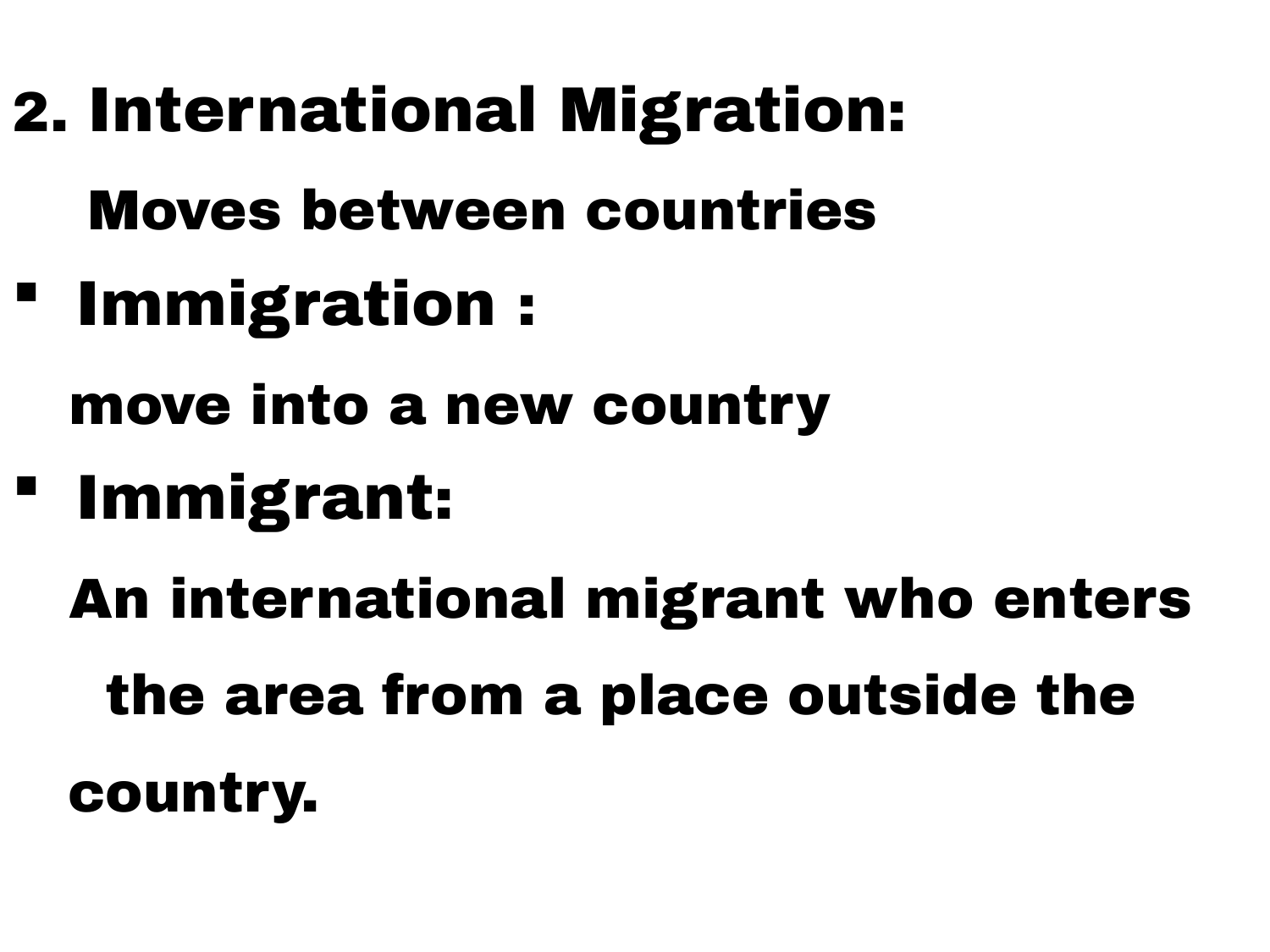

2. International Migration:
    Moves between countries
Immigration :
   move into a new country
Immigrant:
   An international migrant who enters     the area from a place outside the country.